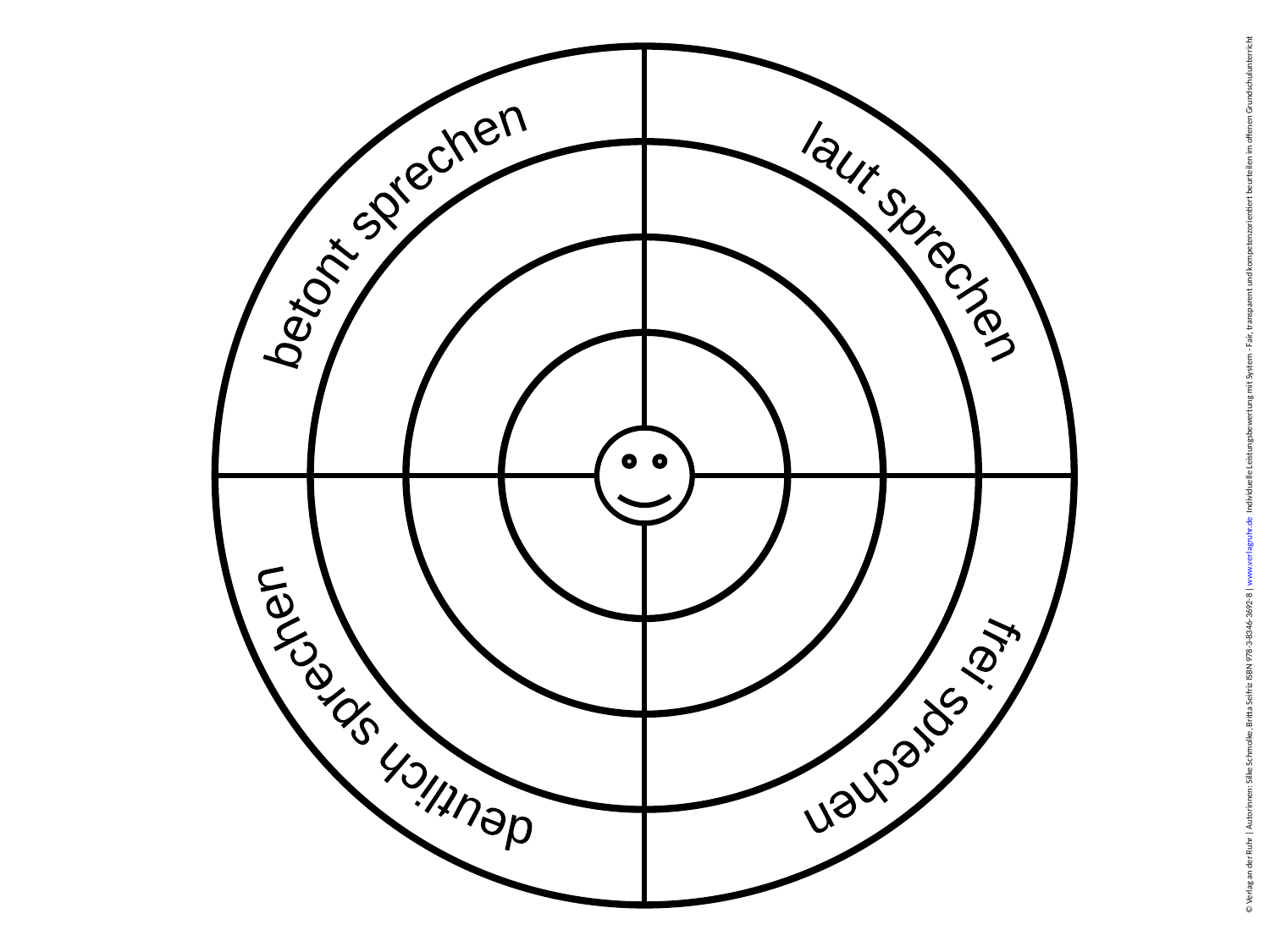

betont sprechen
laut sprechen
deutlich sprechen
frei sprechen